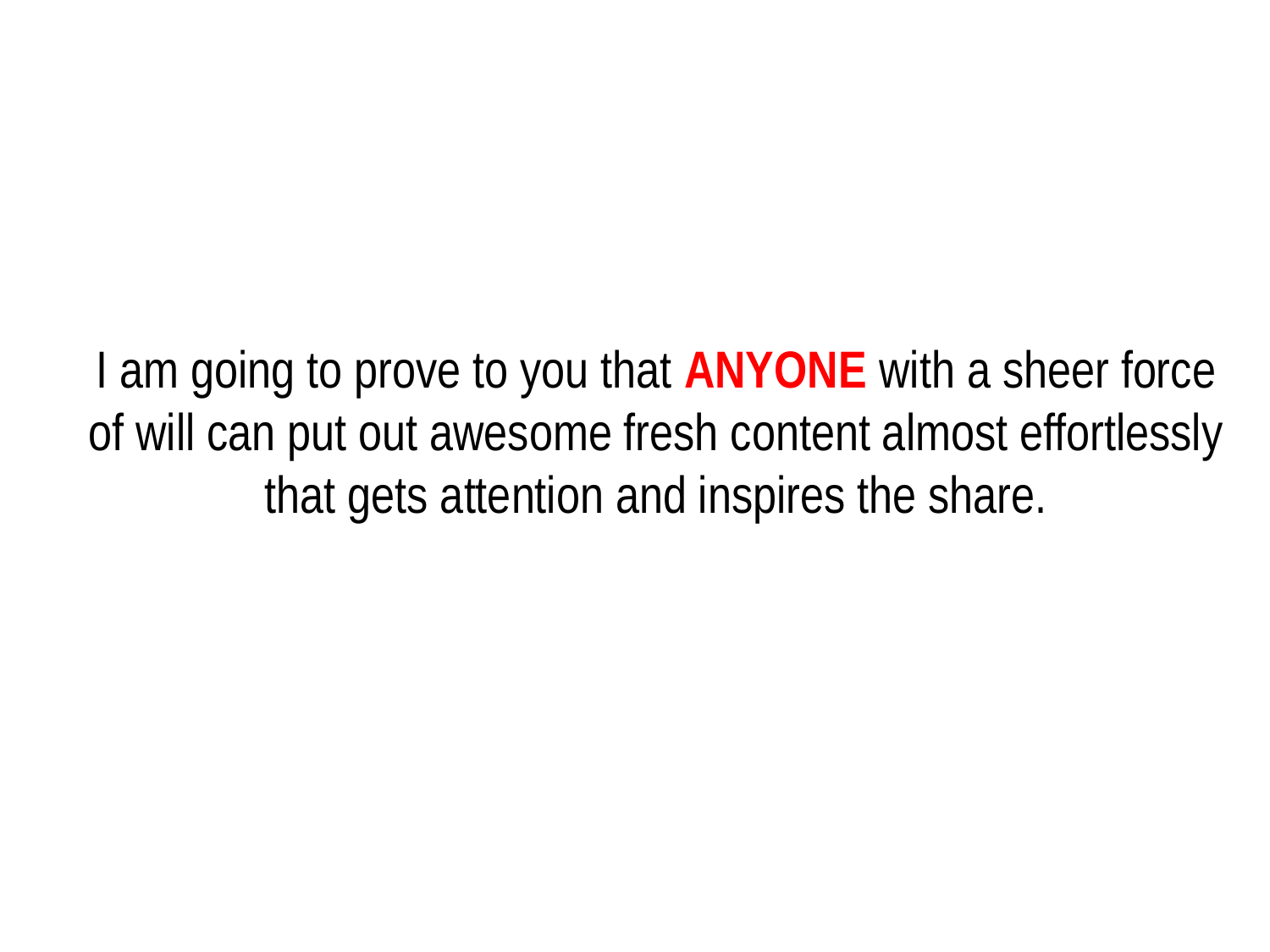

# I am going to prove to you that ANYONE with a sheer force of will can put out awesome fresh content almost effortlessly that gets attention and inspires the share.